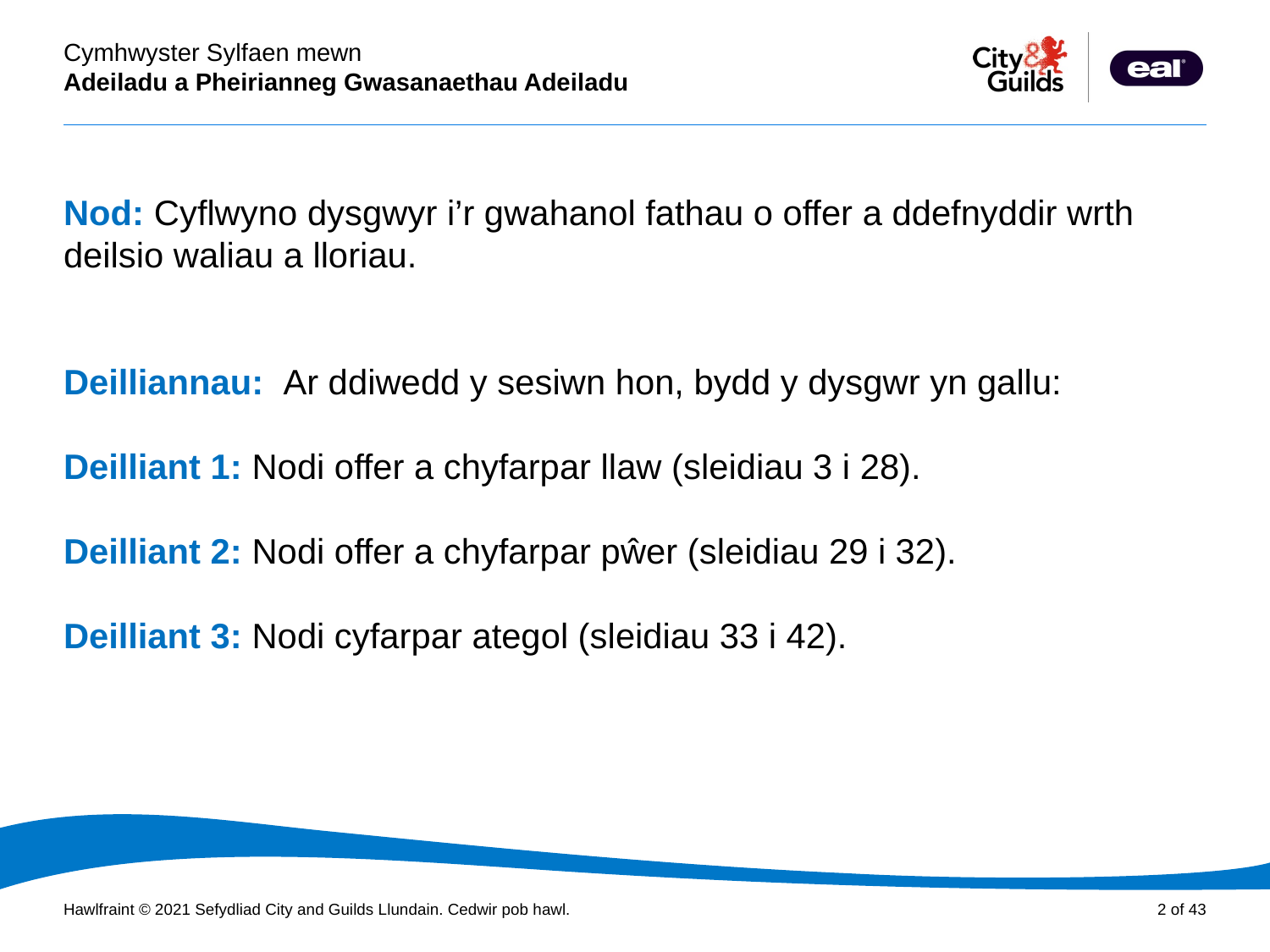

Cyflwyniad PowerPoint
# Nod: Cyflwyno dysgwyr i’r gwahanol fathau o offer a ddefnyddir wrth deilsio waliau a lloriau.   Deilliannau:  Ar ddiwedd y sesiwn hon, bydd y dysgwr yn gallu: Deilliant 1: Nodi offer a chyfarpar llaw (sleidiau 3 i 28). Deilliant 2: Nodi offer a chyfarpar pŵer (sleidiau 29 i 32). Deilliant 3: Nodi cyfarpar ategol (sleidiau 33 i 42).